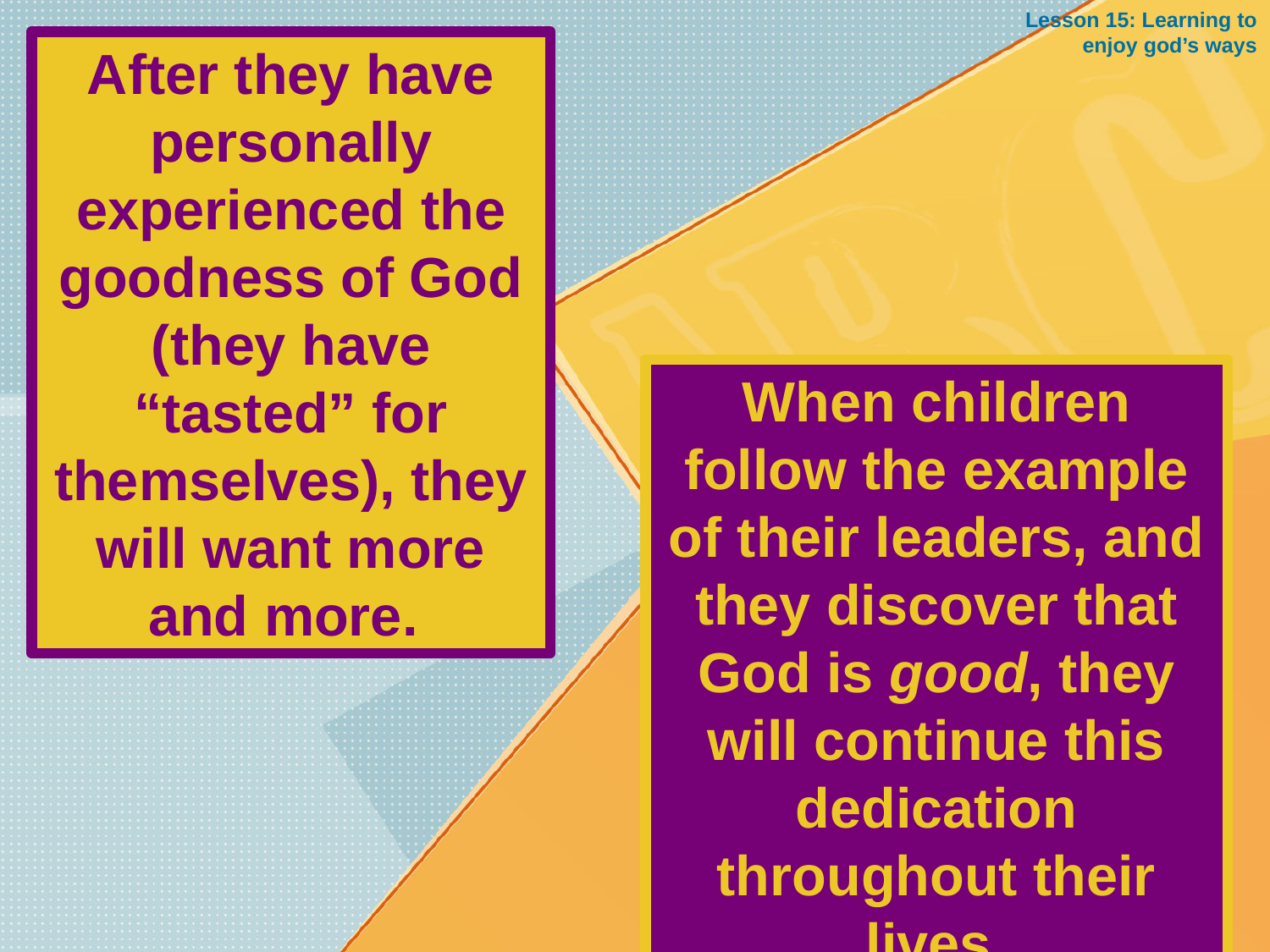

Lesson 15: Learning to enjoy god’s ways
After they have personally experienced the goodness of God (they have “tasted” for themselves), they will want more and more.
When children follow the example of their leaders, and they discover that God is good, they will continue this dedication throughout their lives.